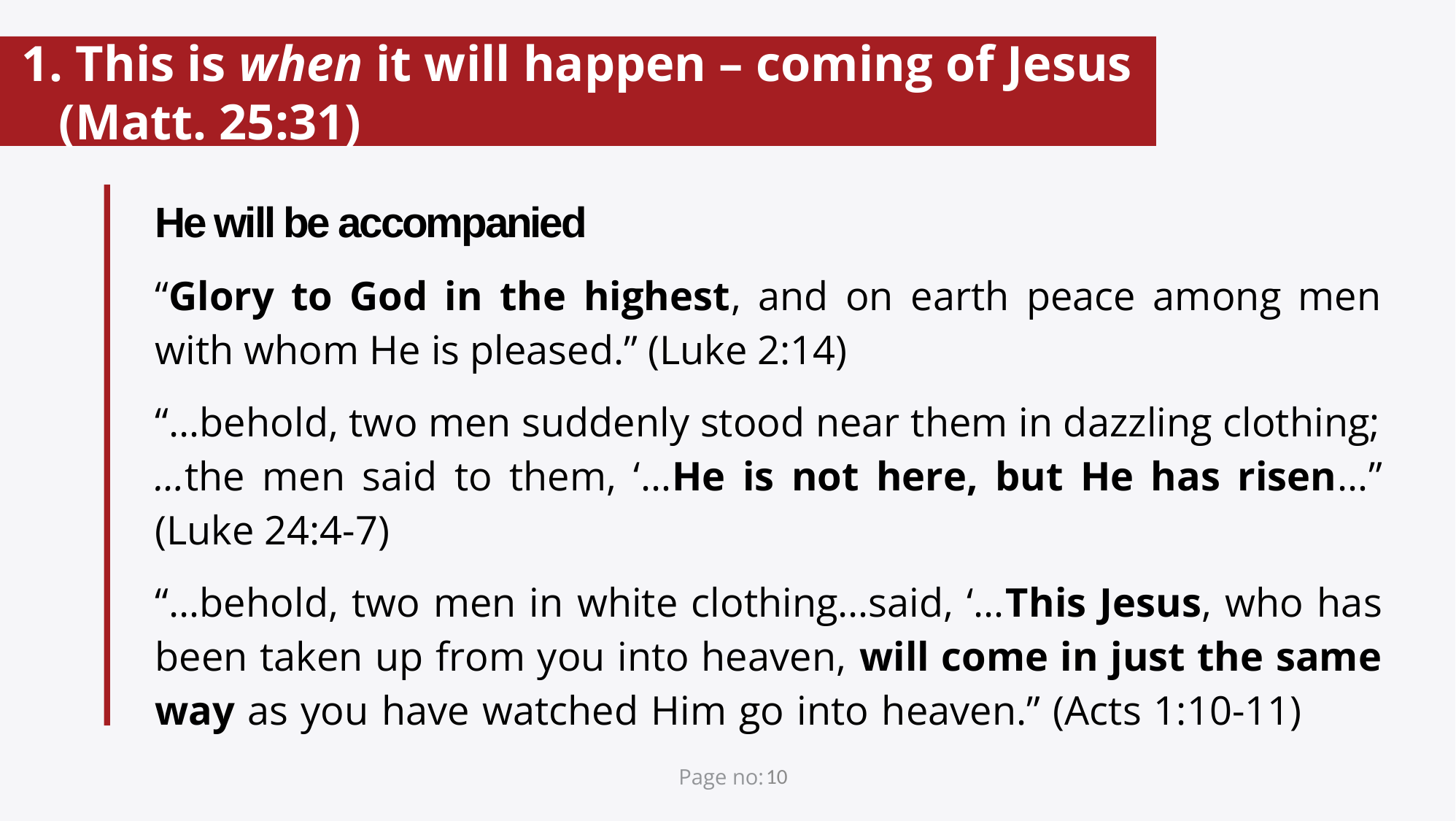

# 1. This is when it will happen – coming of Jesus (Matt. 25:31)
He will be accompanied
“Glory to God in the highest, and on earth peace among men with whom He is pleased.” (Luke 2:14)
“…behold, two men suddenly stood near them in dazzling clothing; …the men said to them, ‘…He is not here, but He has risen…” (Luke 24:4-7)
“…behold, two men in white clothing…said, ‘…This Jesus, who has been taken up from you into heaven, will come in just the same way as you have watched Him go into heaven.” (Acts 1:10-11)